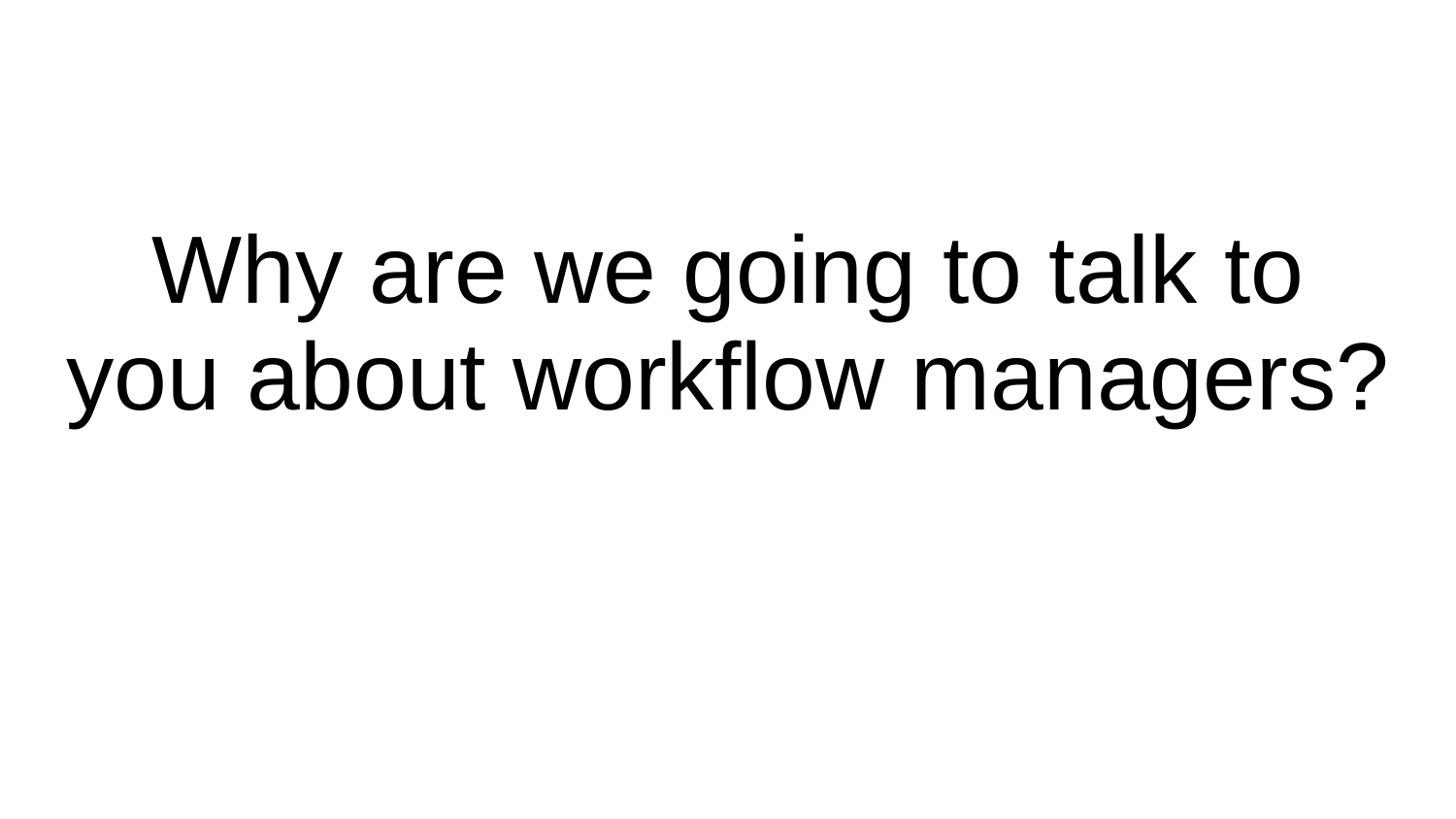

# Why are we going to talk to you about workflow managers?